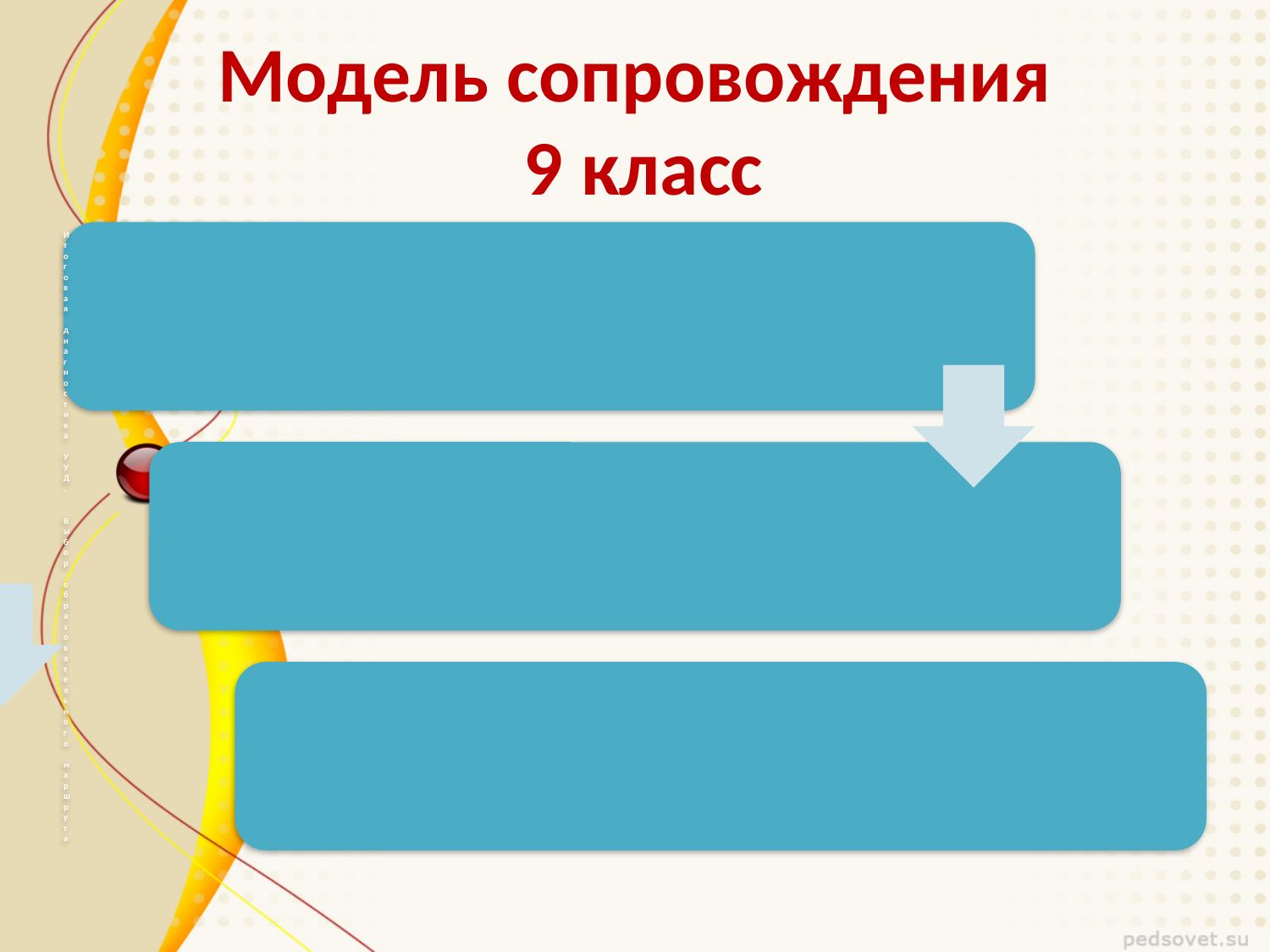

# Модель сопровождения 9 класс
Итоговая диагностика УУД.  Выбор образовательного маршрута